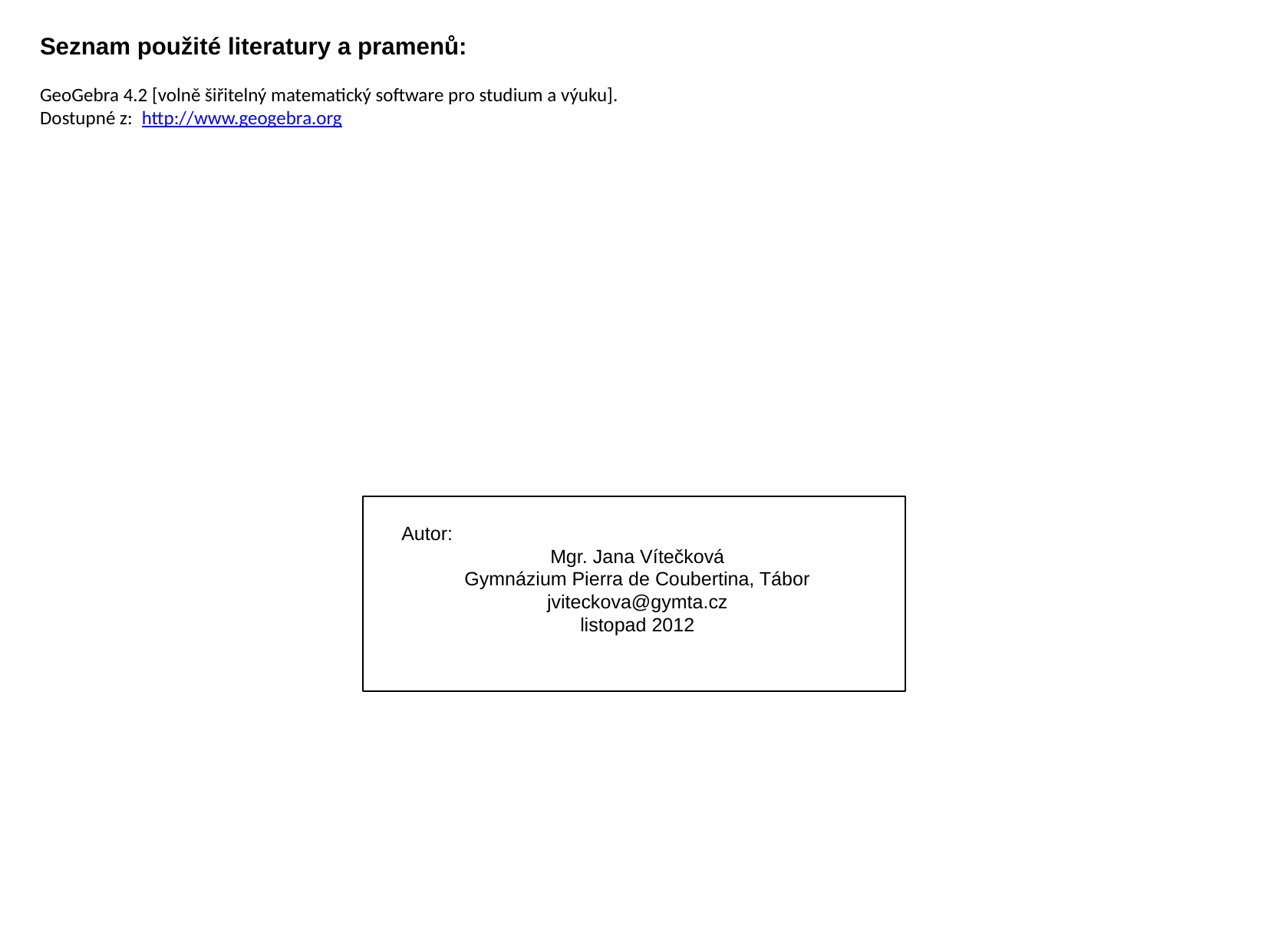

Seznam použité literatury a pramenů:

GeoGebra 4.2 [volně šiřitelný matematický software pro studium a výuku]. Dostupné z:  http://www.geogebra.org

Autor:
Mgr. Jana Vítečková
Gymnázium Pierra de Coubertina, Tábor
jviteckova@gymta.cz
listopad 2012